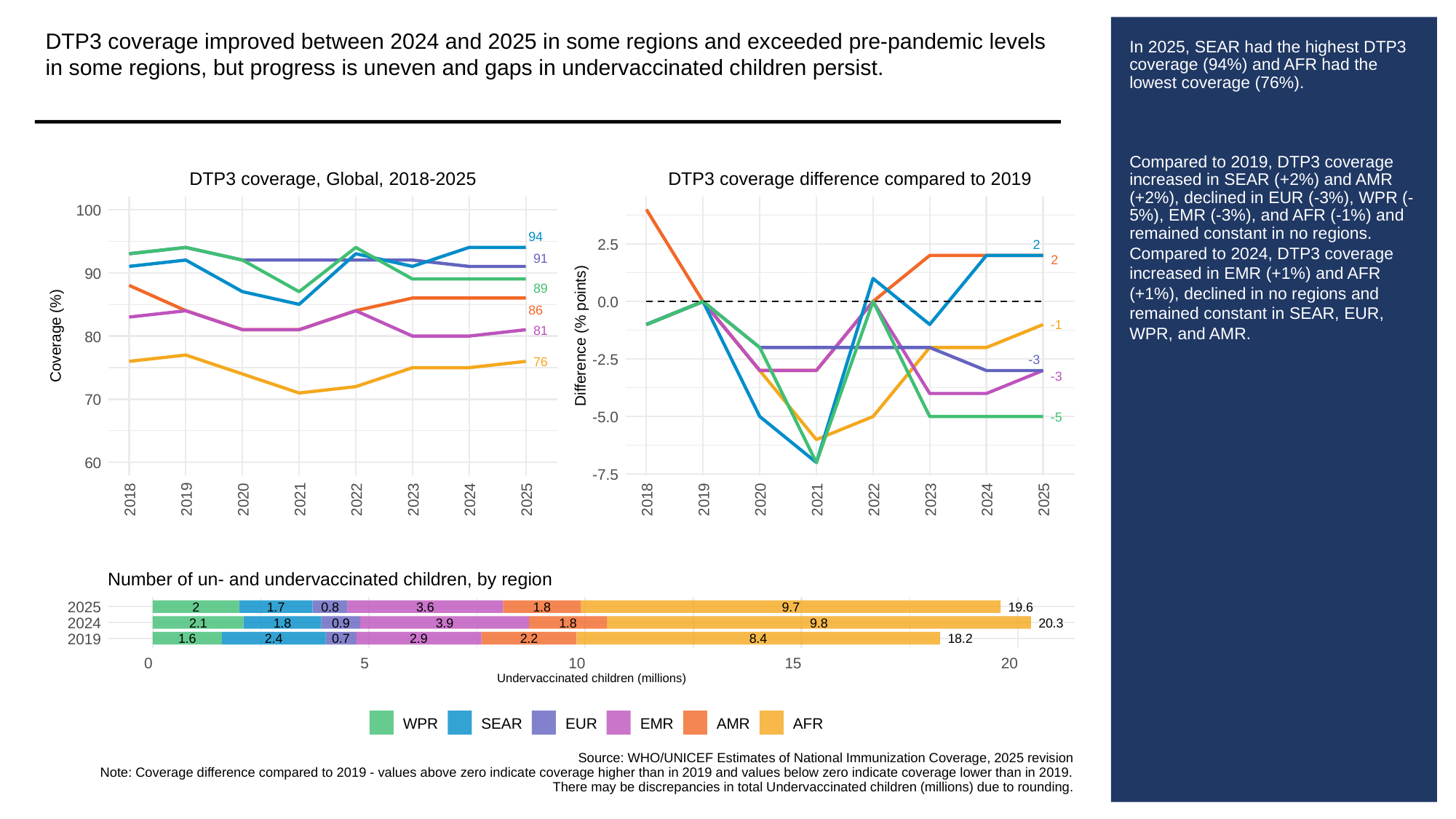

DTP3 coverage improved between 2024 and 2025 in some regions and exceeded pre-pandemic levels in some regions, but progress is uneven and gaps in undervaccinated children persist.
# In 2025, SEAR had the highest DTP3 coverage (94%) and AFR had the lowest coverage (76%).

Compared to 2019, DTP3 coverage increased in SEAR (+2%) and AMR (+2%), declined in EUR (-3%), WPR (-5%), EMR (-3%), and AFR (-1%) and remained constant in no regions.
Compared to 2024, DTP3 coverage increased in EMR (+1%) and AFR (+1%), declined in no regions and remained constant in SEAR, EUR, WPR, and AMR.

DTP3 coverage, Global, 2018-2025
DTP3 coverage difference compared to 2019

100

94
2.5
2

91
2

90

89

0.0

86

-1
81

Coverage (%)
80
Difference (% points)

-2.5
-3

76

-3

70

-5.0
-5

60

-7.5

2018
2019
2020
2021
2022
2023
2024
2025
2018
2019
2020
2021
2022
2023
2024
2025
Number of un- and undervaccinated children, by region

2025
2
1.7
0.8
3.6
1.8
9.7
19.6

2024
2.1
1.8
0.9
3.9
1.8
9.8
20.3

2019
1.6
2.4
0.7
2.9
2.2
8.4
18.2

0
5
10
15
20
Undervaccinated children (millions)

WPR
SEAR
EUR
EMR
AMR
AFR
Source: WHO/UNICEF Estimates of National Immunization Coverage, 2025 revision
Note: Coverage difference compared to 2019 - values above zero indicate coverage higher than in 2019 and values below zero indicate coverage lower than in 2019.
There may be discrepancies in total Undervaccinated children (millions) due to rounding.